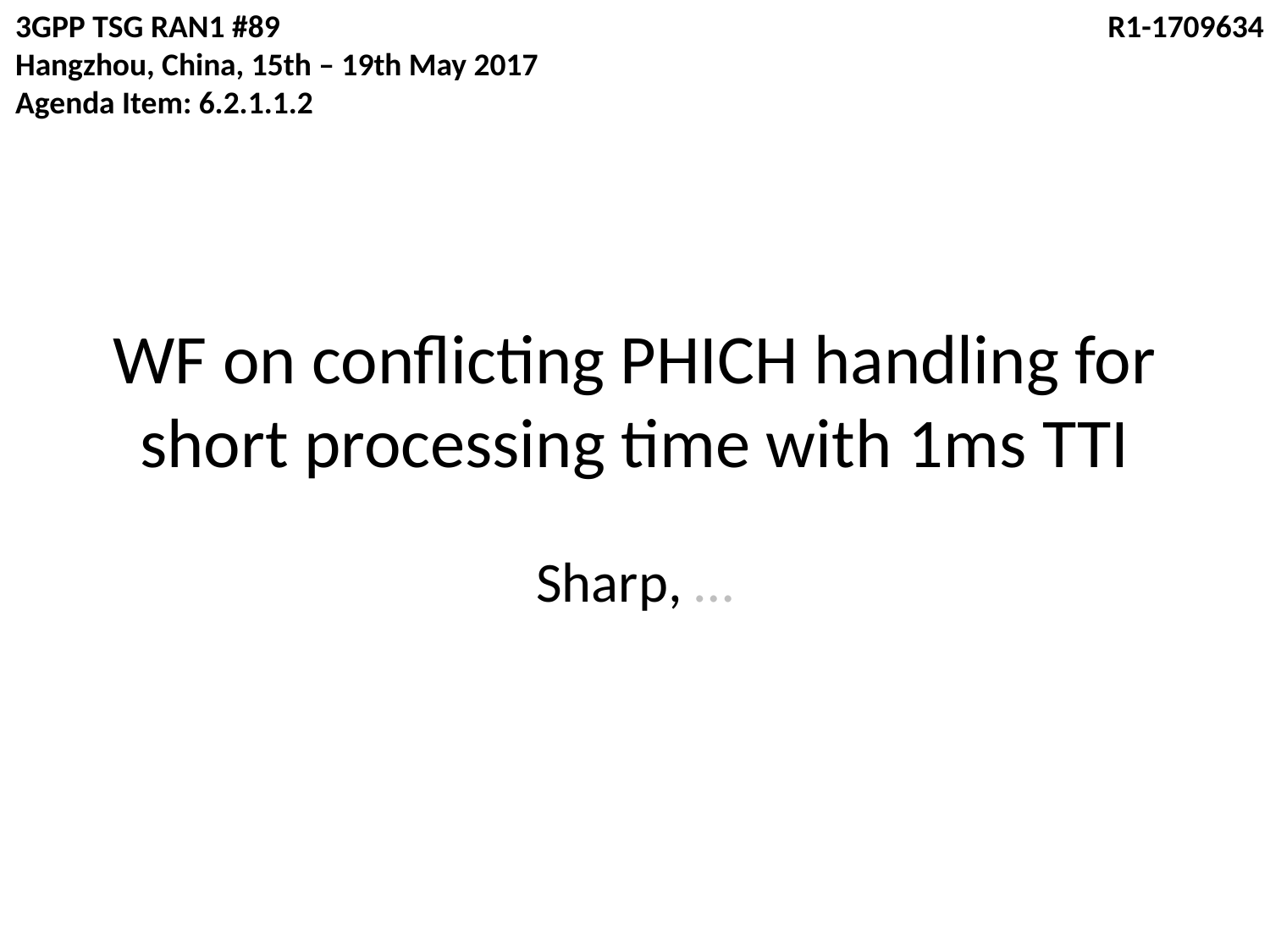

3GPP TSG RAN1 #89
Hangzhou, China, 15th – 19th May 2017
Agenda Item: 6.2.1.1.2
R1-1709634
# WF on conflicting PHICH handling for short processing time with 1ms TTI
Sharp, …